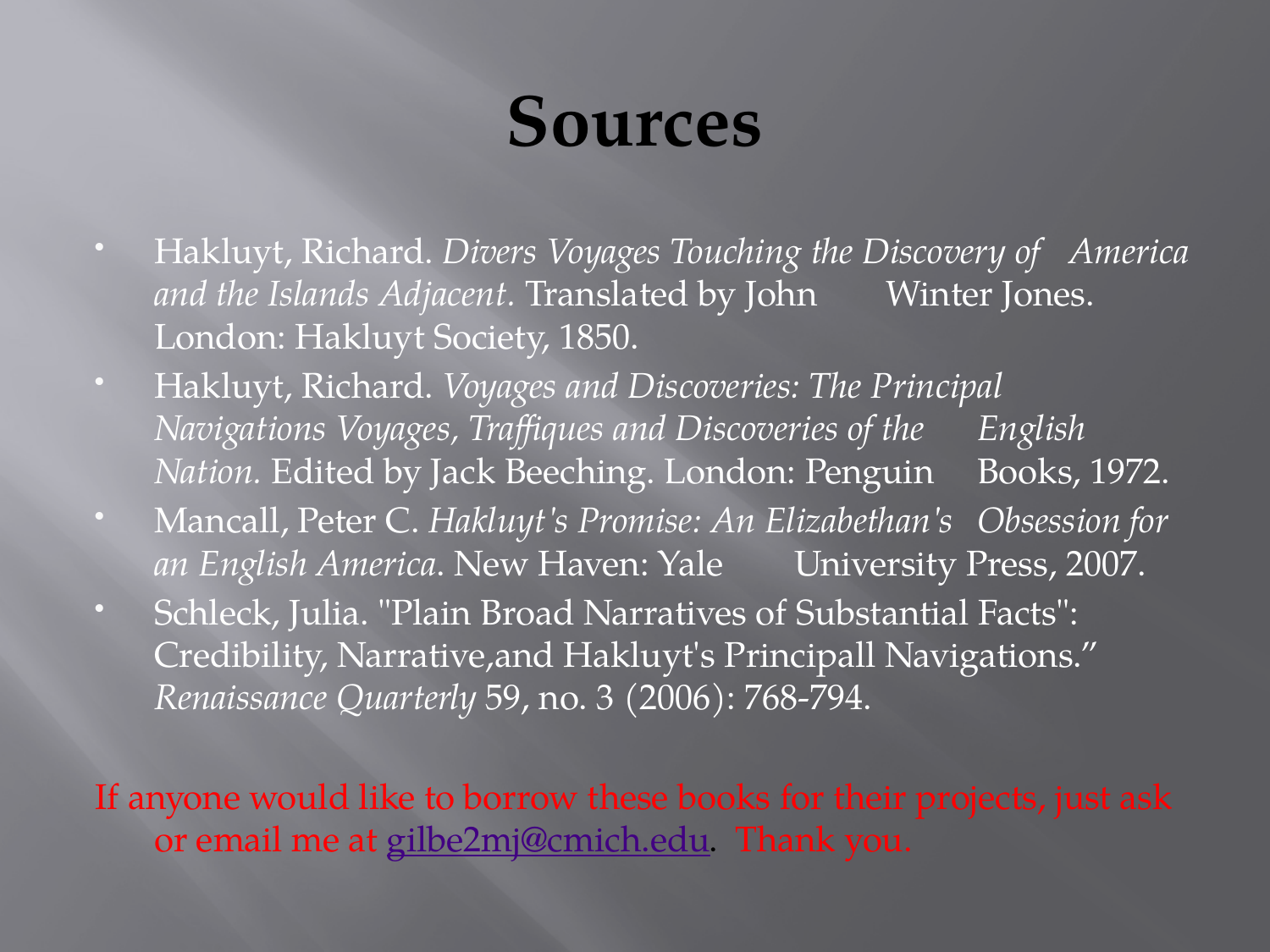

# Sources
Hakluyt, Richard. Divers Voyages Touching the Discovery of 	America and the Islands Adjacent. Translated by John 	Winter Jones. London: Hakluyt Society, 1850.
Hakluyt, Richard. Voyages and Discoveries: The Principal 	Navigations Voyages, Traffiques and Discoveries of the 	English Nation. Edited by Jack Beeching. London: Penguin 	Books, 1972.
Mancall, Peter C. Hakluyt's Promise: An Elizabethan's 	Obsession for an English America. New Haven: Yale 	University Press, 2007.
Schleck, Julia. "Plain Broad Narratives of Substantial Facts": 	Credibility, Narrative,and Hakluyt's Principall Navigations.” Renaissance Quarterly 59, no. 3 (2006): 768-794.

If anyone would like to borrow these books for their projects, just ask or email me at gilbe2mj@cmich.edu.  Thank you.